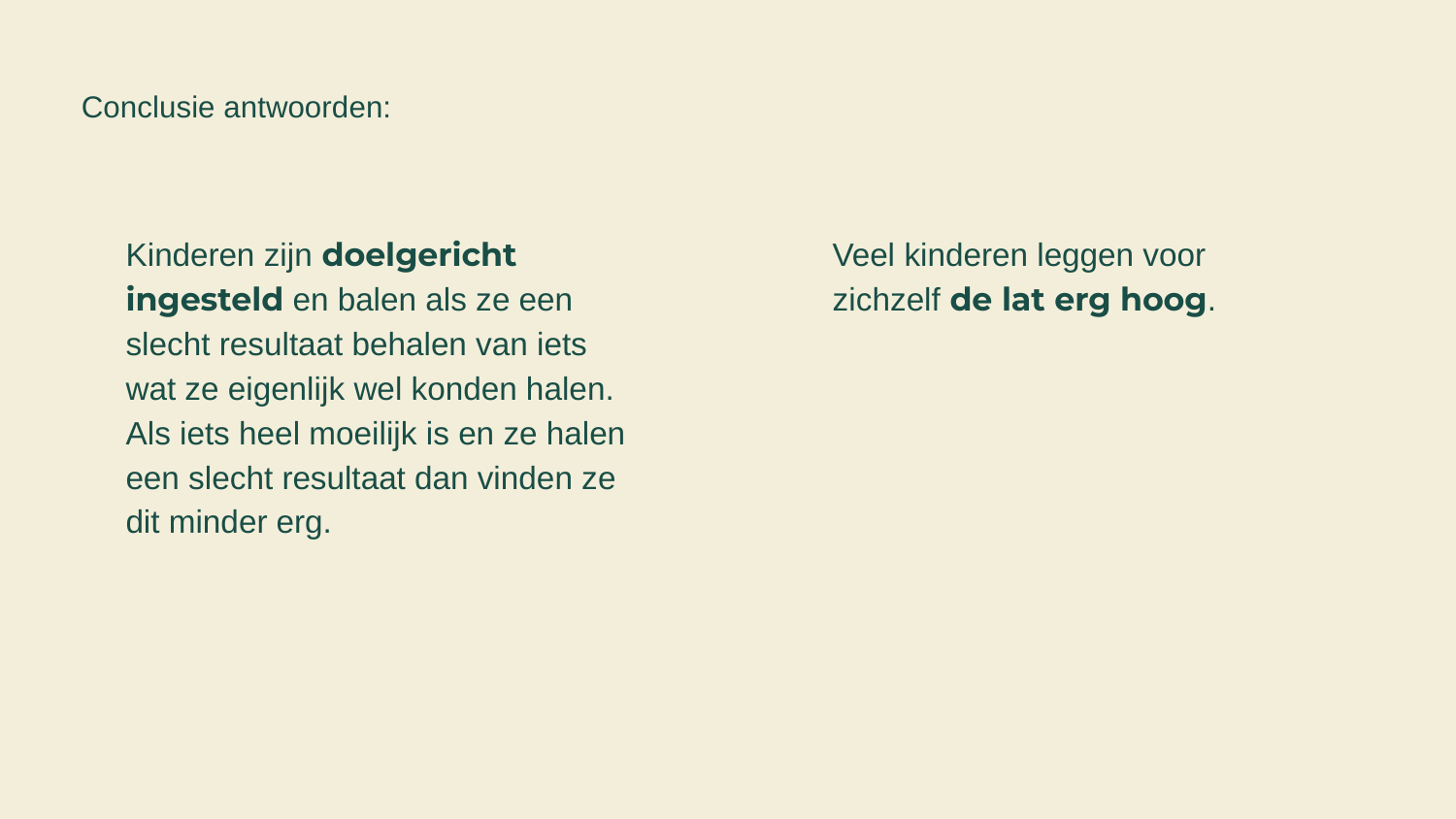

Conclusie antwoorden:
Kinderen zijn doelgericht ingesteld en balen als ze een slecht resultaat behalen van iets wat ze eigenlijk wel konden halen. Als iets heel moeilijk is en ze halen een slecht resultaat dan vinden ze dit minder erg.

Veel kinderen leggen voor zichzelf de lat erg hoog.